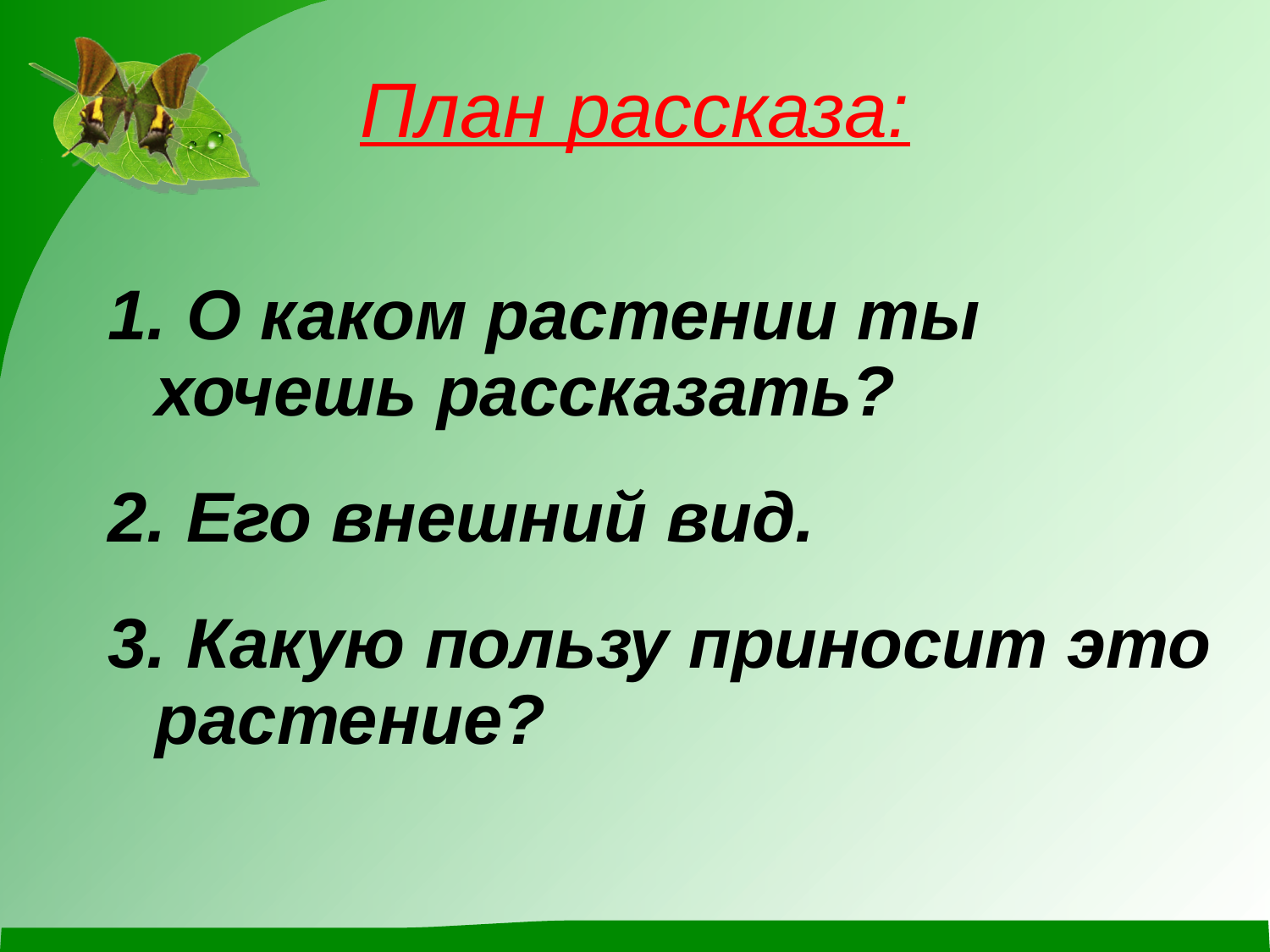

# План рассказа:

1. О каком растении ты хочешь рассказать?

2. Его внешний вид.

3. Какую пользу приносит это растение?